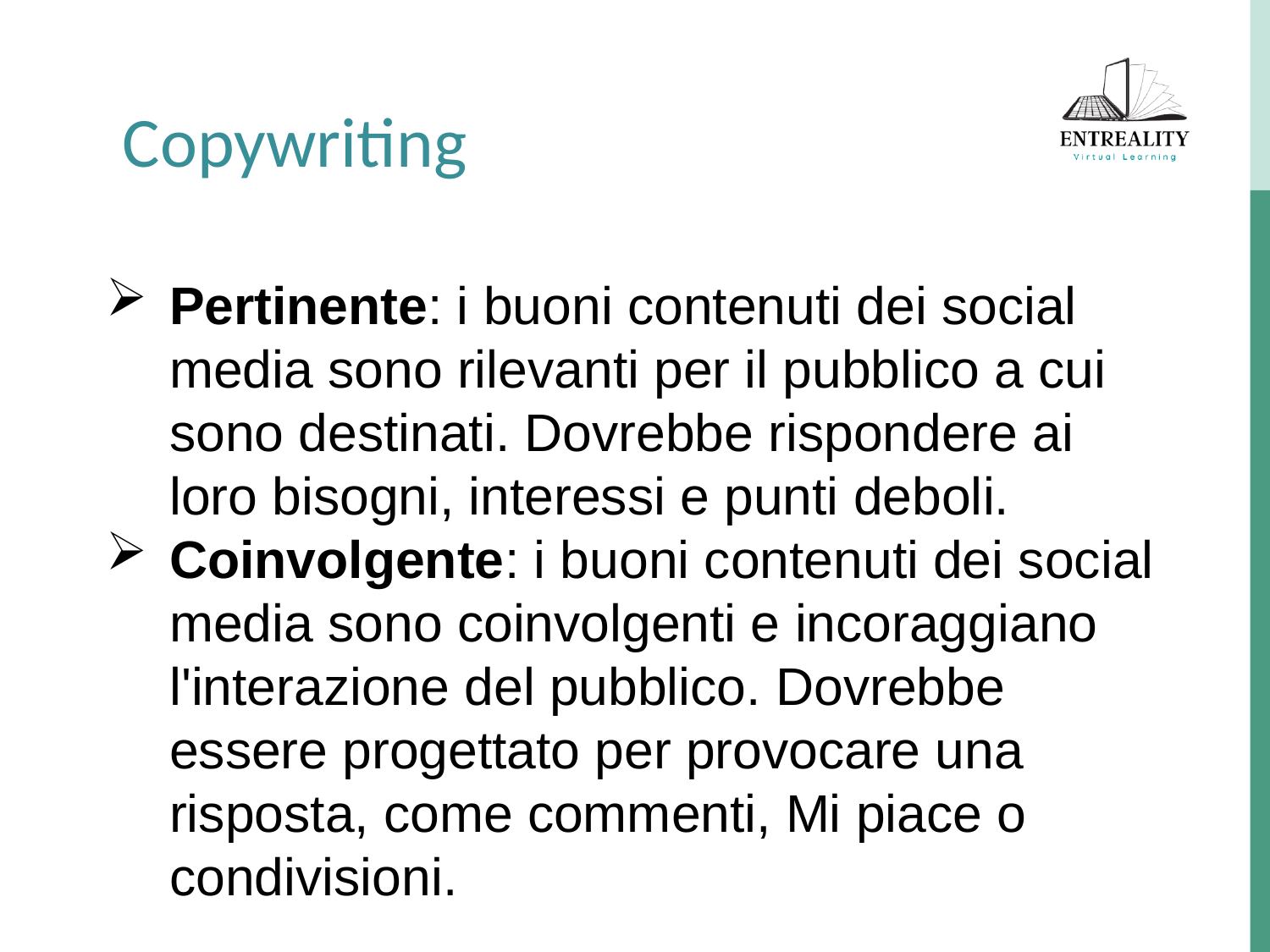

Copywriting
Pertinente: i buoni contenuti dei social media sono rilevanti per il pubblico a cui sono destinati. Dovrebbe rispondere ai loro bisogni, interessi e punti deboli.
Coinvolgente: i buoni contenuti dei social media sono coinvolgenti e incoraggiano l'interazione del pubblico. Dovrebbe essere progettato per provocare una risposta, come commenti, Mi piace o condivisioni.